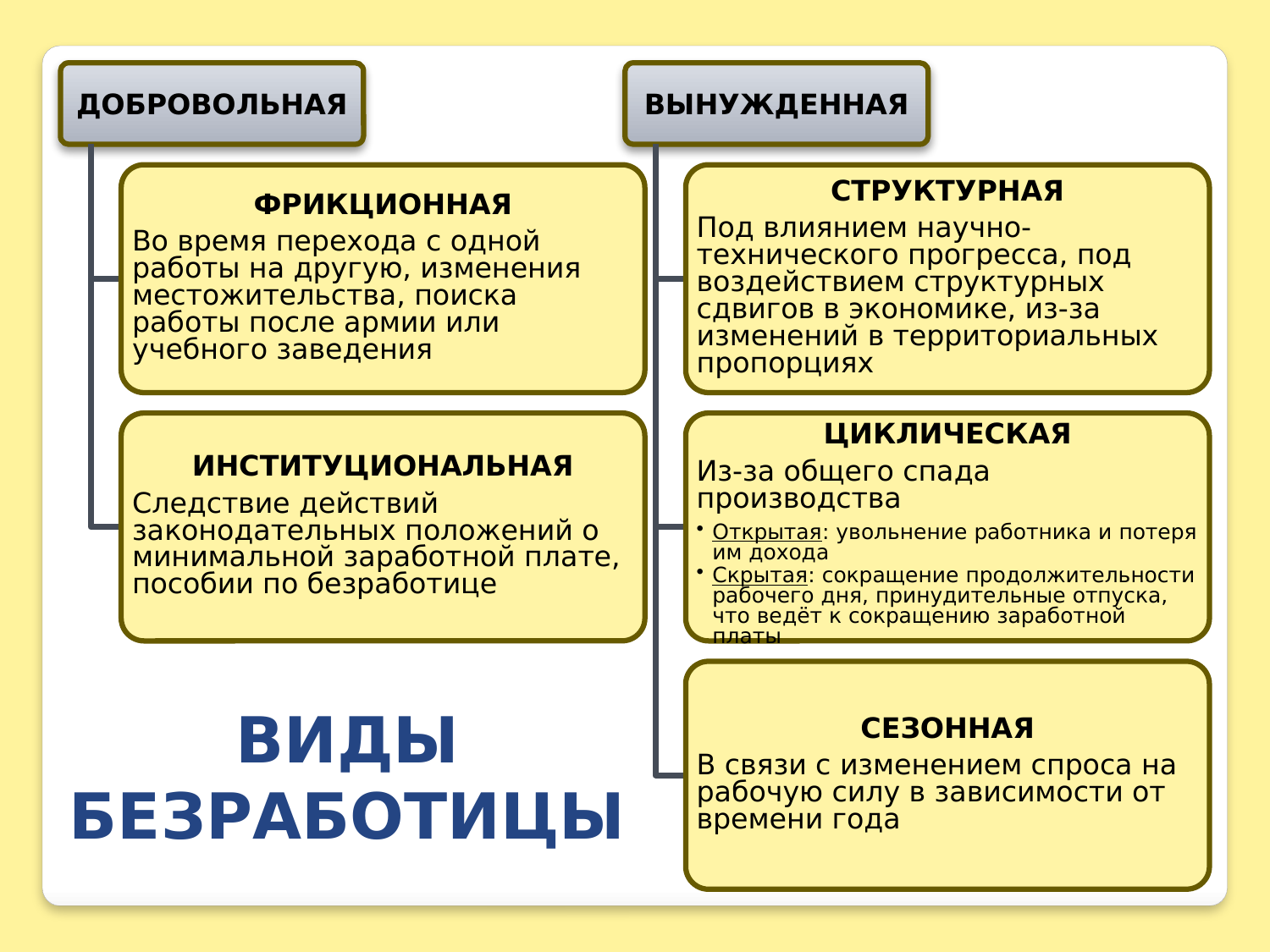

ДОБРОВОЛЬНАЯ
ФРИКЦИОННАЯ
Во время перехода с одной работы на другую, изменения местожительства, поиска работы после армии или учебного заведения
ИНСТИТУЦИОНАЛЬНАЯ
Следствие действий законодательных положений о минимальной заработной плате, пособии по безработице
ВЫНУЖДЕННАЯ
СТРУКТУРНАЯ
Под влиянием научно-технического прогресса, под воздействием структурных сдвигов в экономике, из-за изменений в территориальных пропорциях
ЦИКЛИЧЕСКАЯ
Из-за общего спада производства
Открытая: увольнение работника и потеря им дохода
Скрытая: сокращение продолжительности рабочего дня, принудительные отпуска, что ведёт к сокращению заработной платы
СЕЗОННАЯ
В связи с изменением спроса на рабочую силу в зависимости от времени года
ВИДЫ БЕЗРАБОТИЦЫ